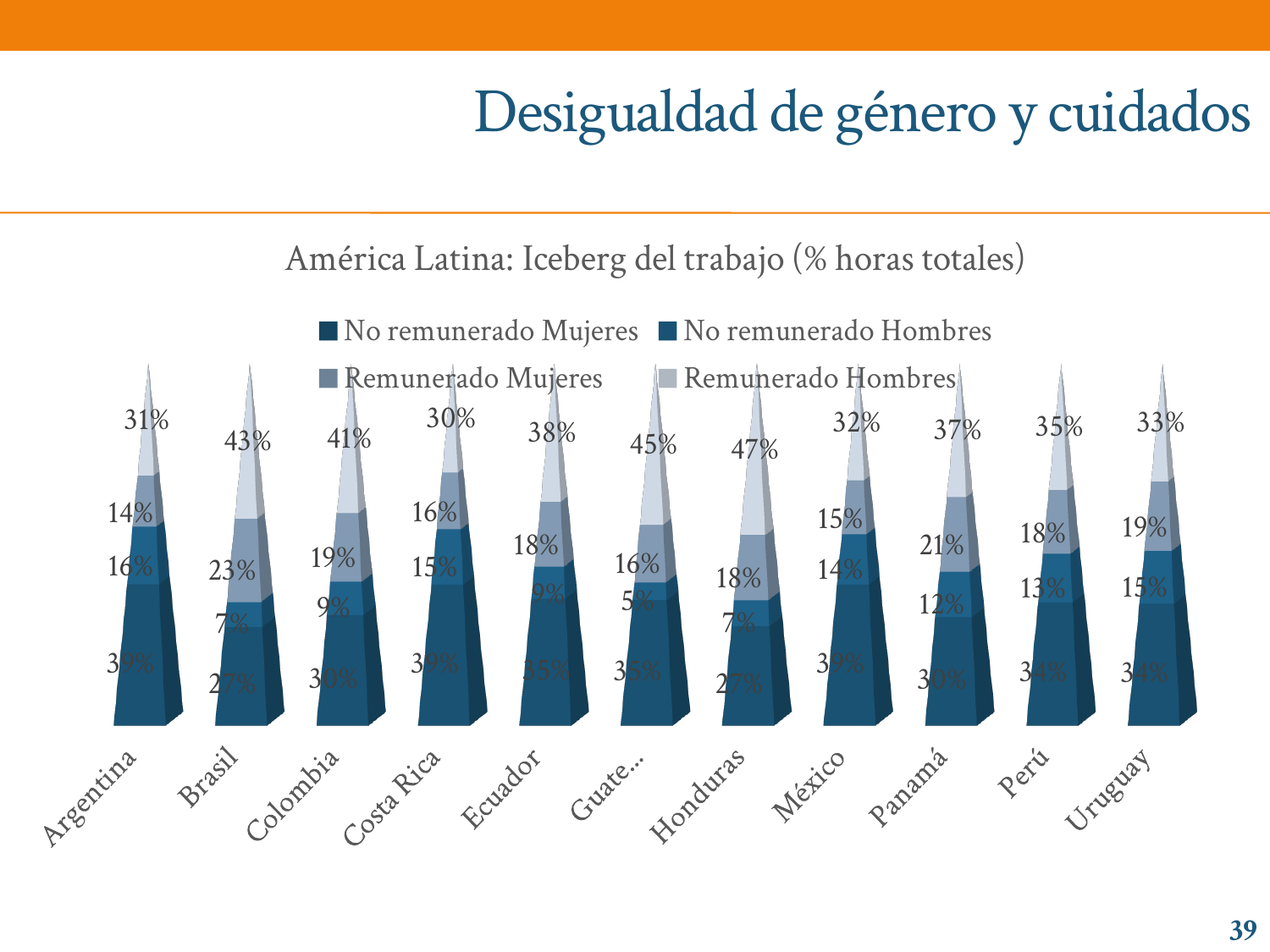

# Desigualdad de género y cuidados

[unsupported chart]

39